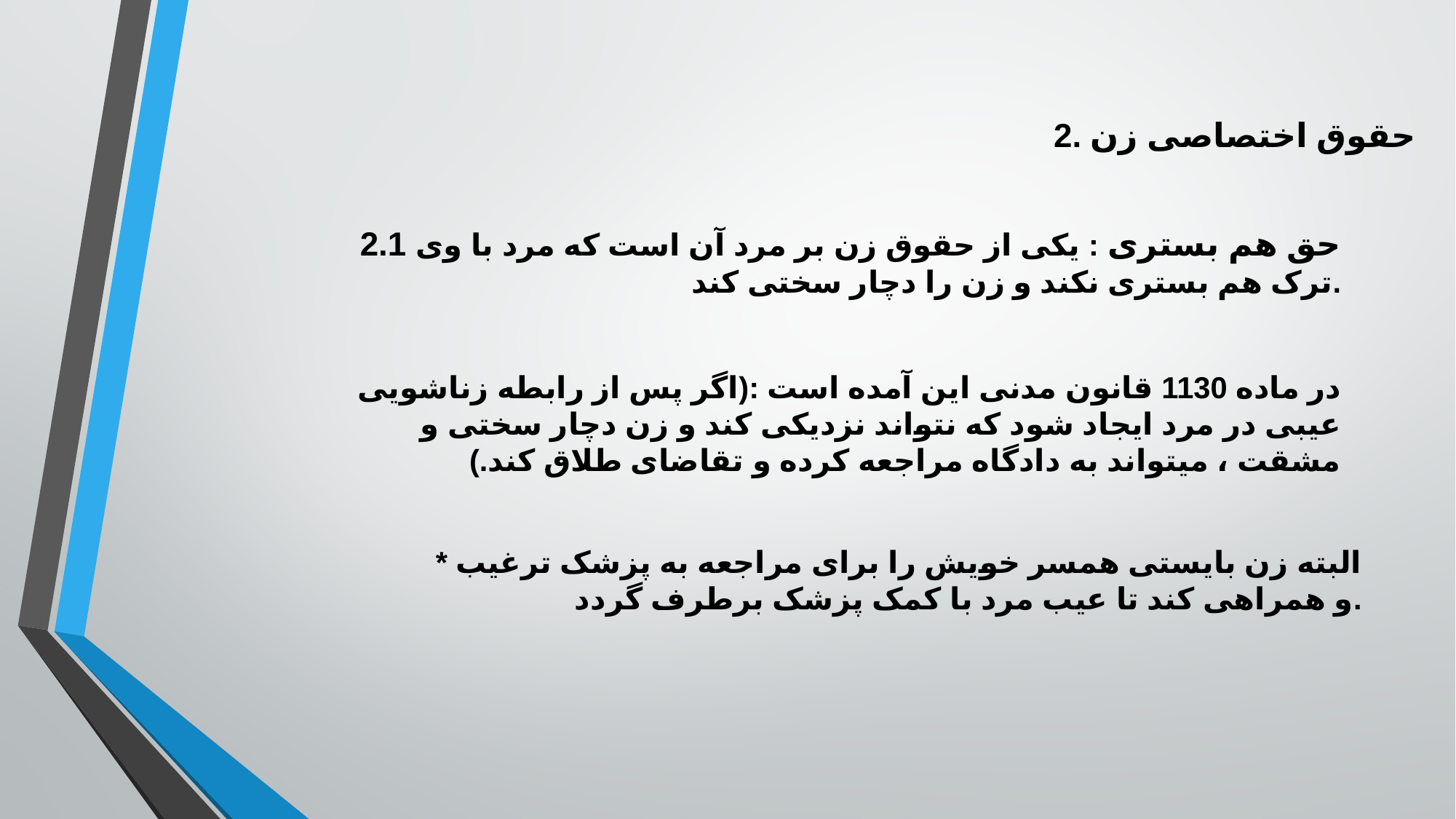

2. حقوق اختصاصی زن
2.1 حق هم بستری : یکی از حقوق زن بر مرد آن است که مرد با وی ترک هم بستری نکند و زن را دچار سختی کند.
در ماده 1130 قانون مدنی این آمده است :(اگر پس از رابطه زناشویی عیبی در مرد ایجاد شود که نتواند نزدیکی کند و زن دچار سختی و مشقت ، میتواند به دادگاه مراجعه کرده و تقاضای طلاق کند.)

	* البته زن بایستی همسر خویش را برای مراجعه به پزشک ترغیب و همراهی کند تا عیب مرد با کمک پزشک برطرف گردد.